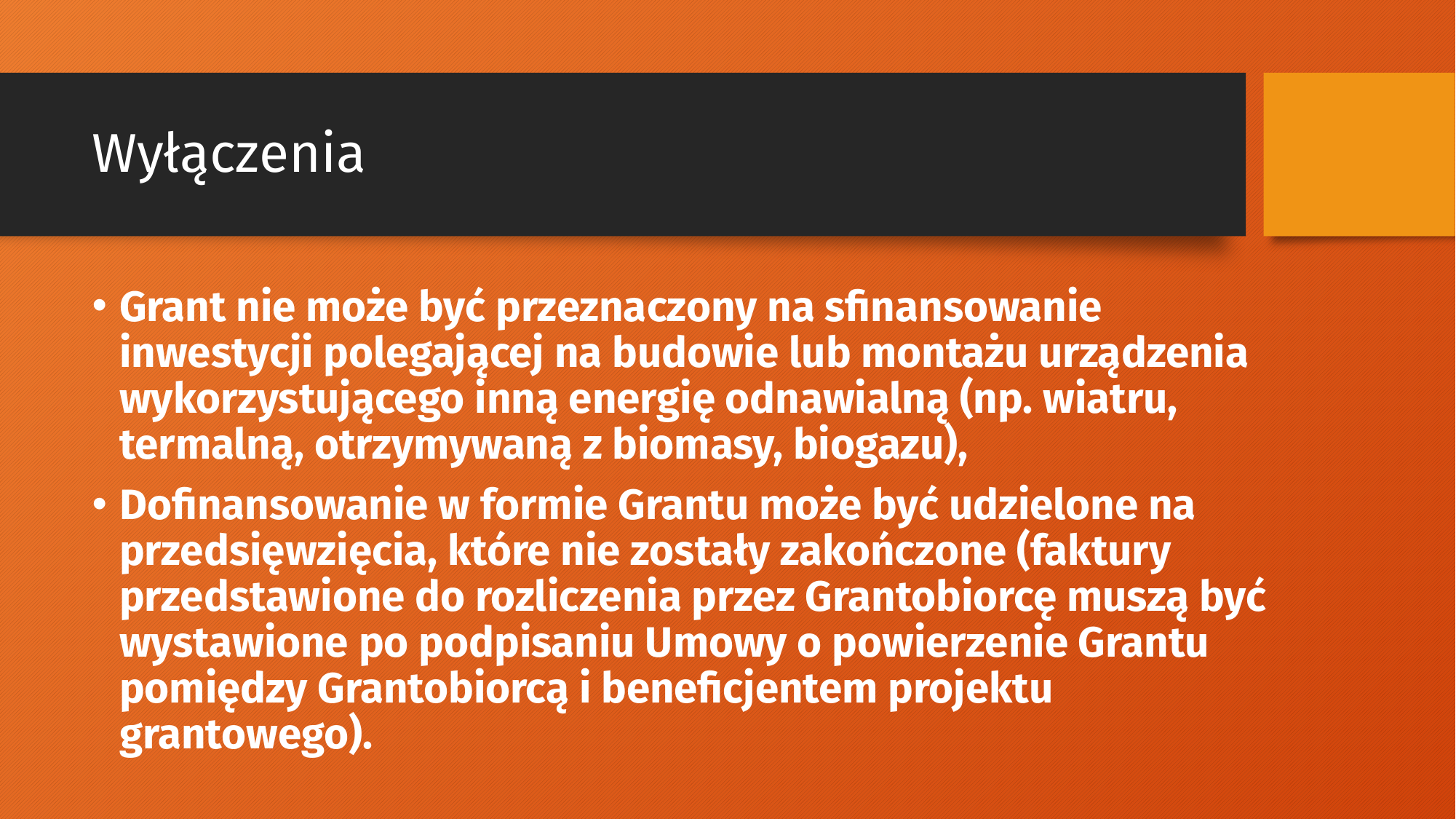

# Wyłączenia
Grant nie może być przeznaczony na sfinansowanie inwestycji polegającej na budowie lub montażu urządzenia wykorzystującego inną energię odnawialną (np. wiatru, termalną, otrzymywaną z biomasy, biogazu),
Dofinansowanie w formie Grantu może być udzielone na przedsięwzięcia, które nie zostały zakończone (faktury przedstawione do rozliczenia przez Grantobiorcę muszą być wystawione po podpisaniu Umowy o powierzenie Grantu pomiędzy Grantobiorcą i beneficjentem projektu grantowego).